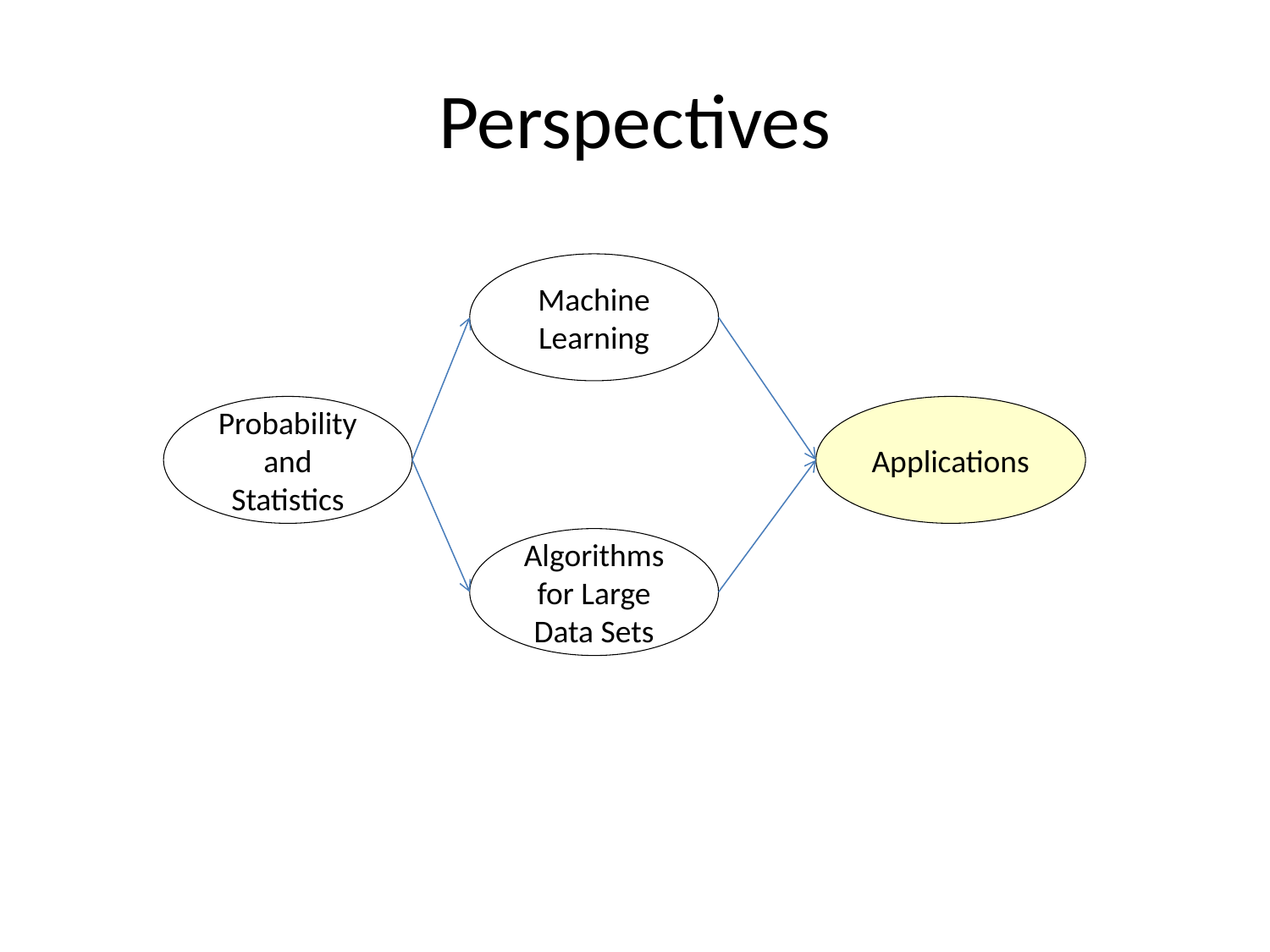

# Perspectives
Machine Learning
Probability and Statistics
Applications
Algorithms for Large Data Sets